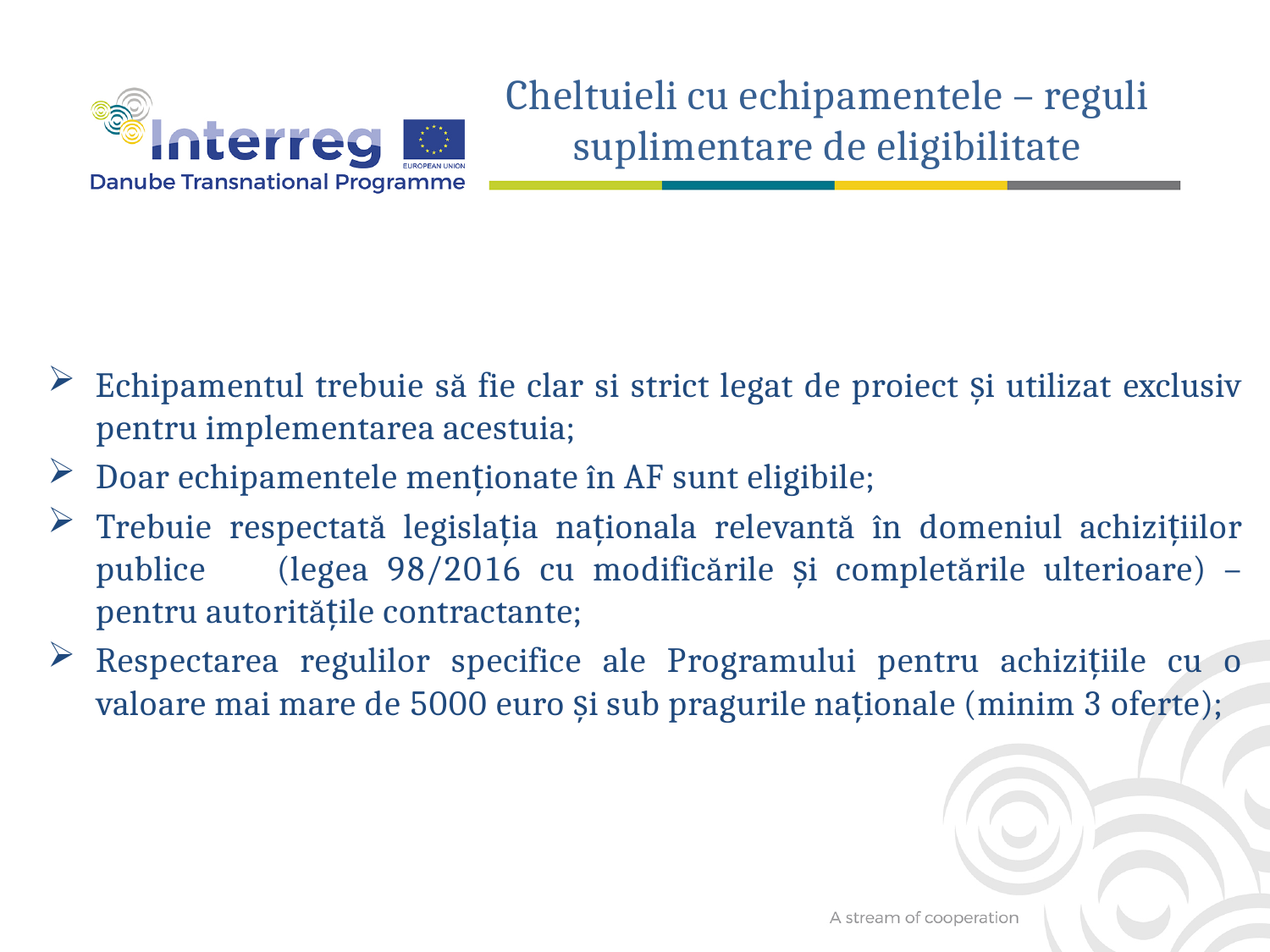

Cheltuieli cu echipamentele – reguli suplimentare de eligibilitate

Echipamentul trebuie să fie clar si strict legat de proiect și utilizat exclusiv pentru implementarea acestuia;
Doar echipamentele menționate în AF sunt eligibile;
Trebuie respectată legislația naționala relevantă în domeniul achizițiilor publice    (legea 98/2016 cu modificările și completările ulterioare) – pentru autoritățile contractante;
Respectarea regulilor specifice ale Programului pentru achizițiile cu o valoare mai mare de 5000 euro și sub pragurile naționale (minim 3 oferte);